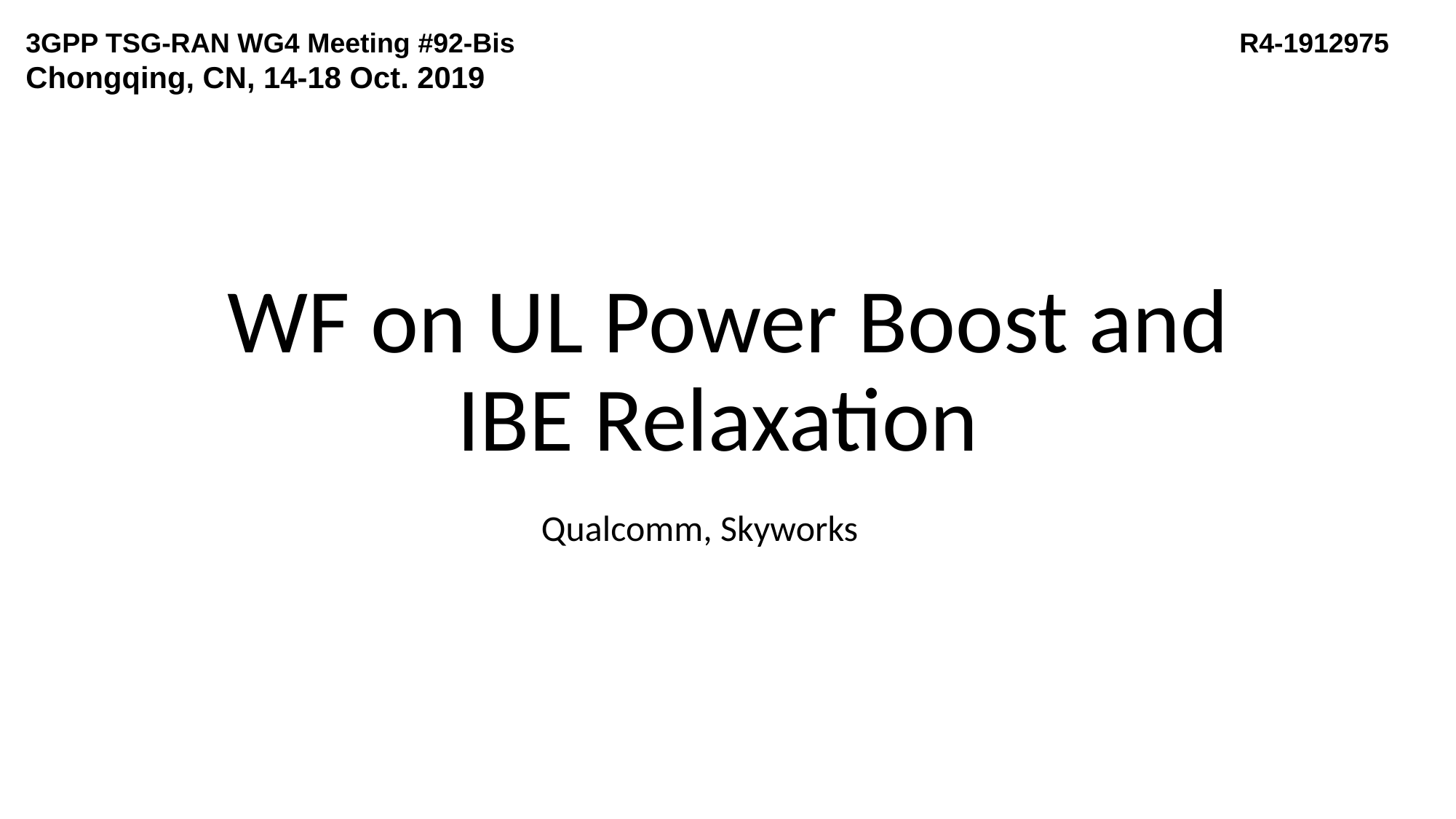

­­­3GPP TSG-RAN WG4 Meeting #92-Bis                                  	          			                R4-1912975
Chongqing, CN, 14-18 Oct. 2019
# WF on UL Power Boost and IBE Relaxation
Qualcomm, Skyworks